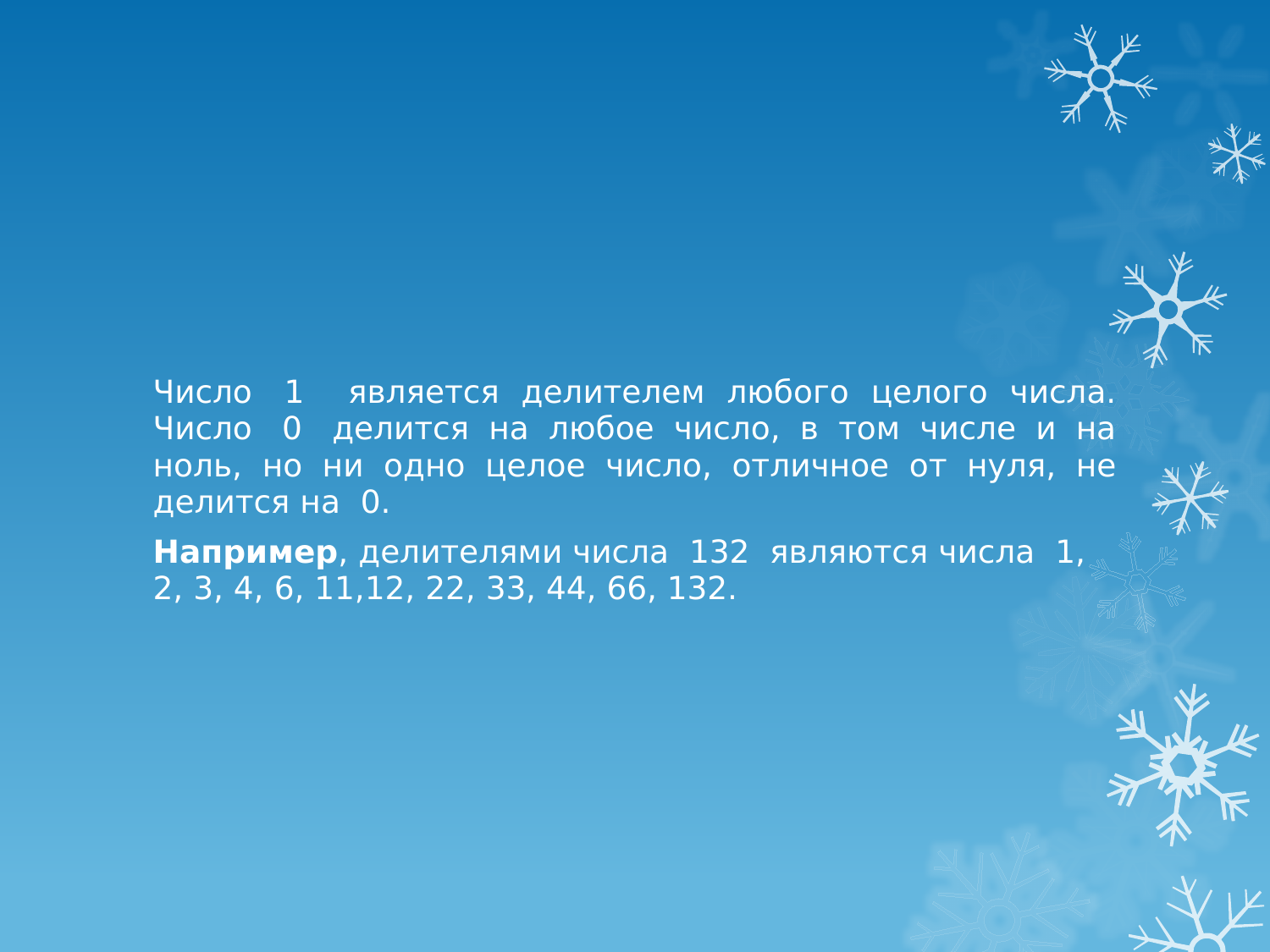

#
| Число  1 является делителем любого целого числа. Число  0  делится на любое число, в том числе и на ноль, но ни одно целое число, отличное от нуля, не делится на  0. |
| --- |
| Например, делителями числа  132  являются числа  1, 2, 3, 4, 6, 11,12, 22, 33, 44, 66, 132. |